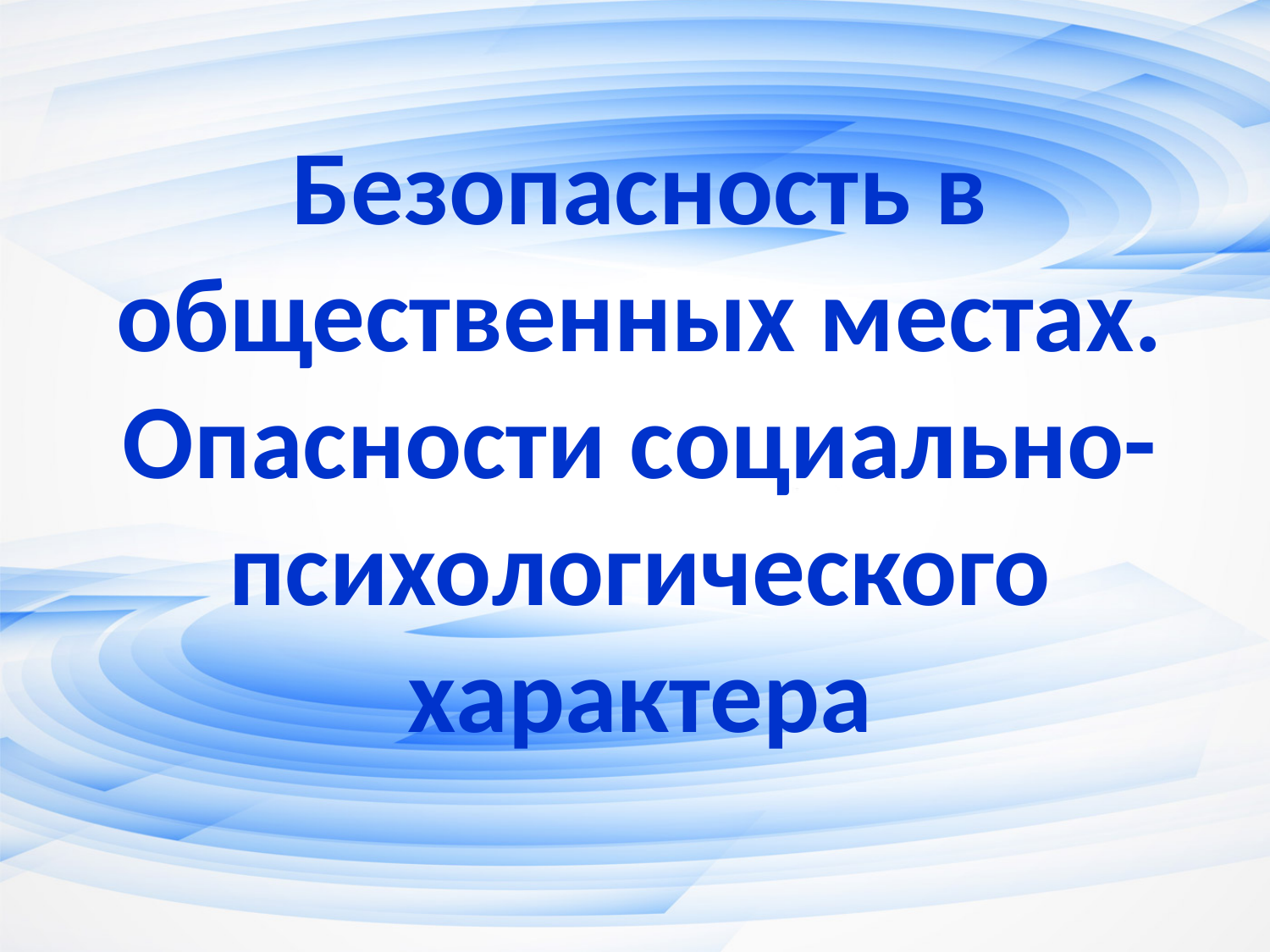

# Безопасность в общественных местах. Опасности социально-психологического характера